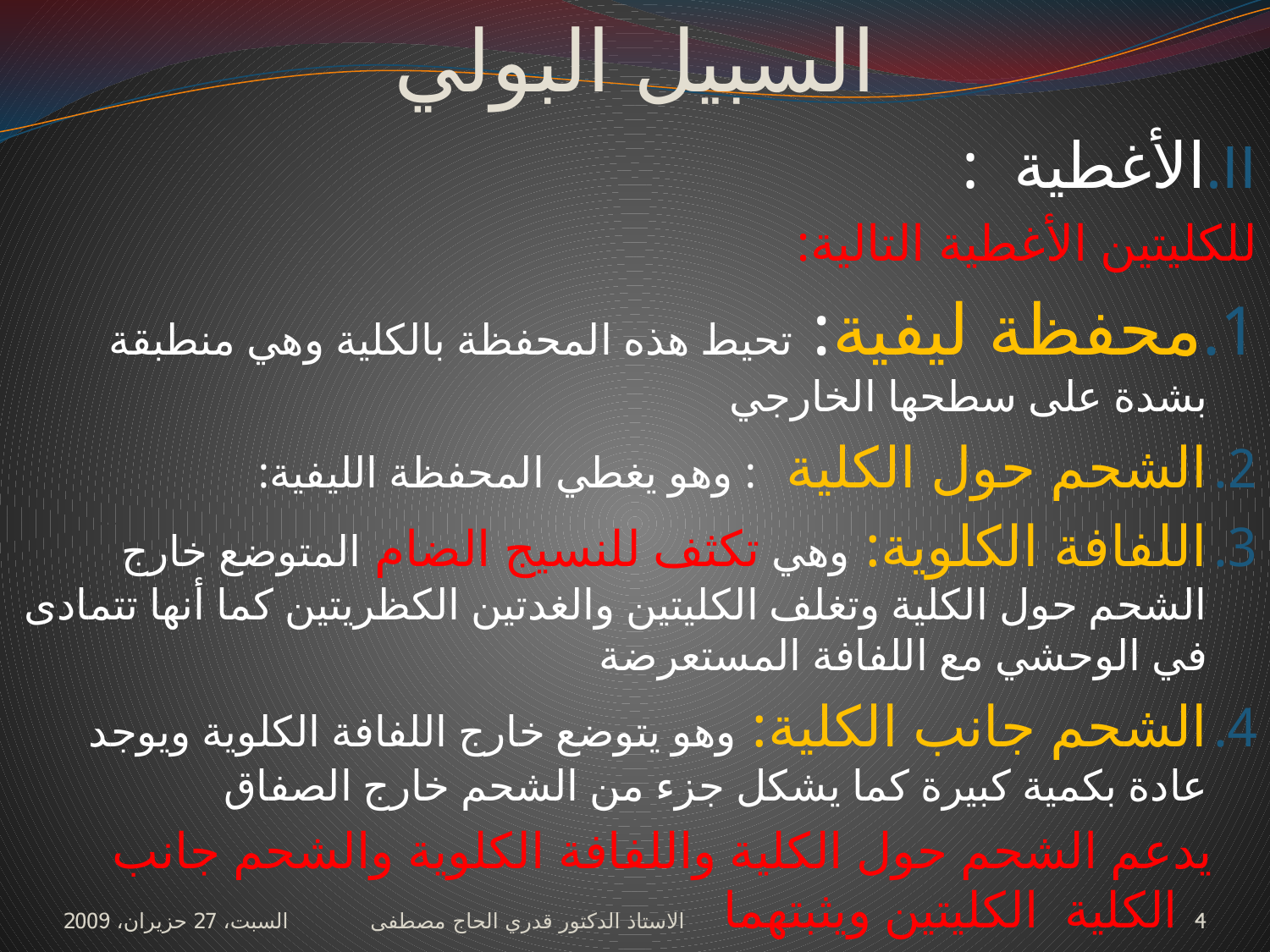

# السبيل البولي
الأغطية  :
للكليتين الأغطية التالية:
محفظة ليفية: تحيط هذه المحفظة بالكلية وهي منطبقة بشدة على سطحها الخارجي
الشحم حول الكلية  : وهو يغطي المحفظة الليفية:
اللفافة الكلوية: وهي تكثف للنسيج الضام المتوضع خارج الشحم حول الكلية وتغلف الكليتين والغدتين الكظريتين كما أنها تتمادى في الوحشي مع اللفافة المستعرضة
الشحم جانب الكلية: وهو يتوضع خارج اللفافة الكلوية ويوجد عادة بكمية كبيرة كما يشكل جزء من الشحم خارج الصفاق
    يدعم الشحم حول الكلية واللفافة الكلوية والشحم جانب الكلية  الكليتين ويثبتهما
    في موضعهما على جدار البطن الخلفي
السبت، 27 حزيران، 2009
الاستاذ الدكتور قدري الحاج مصطفى
4